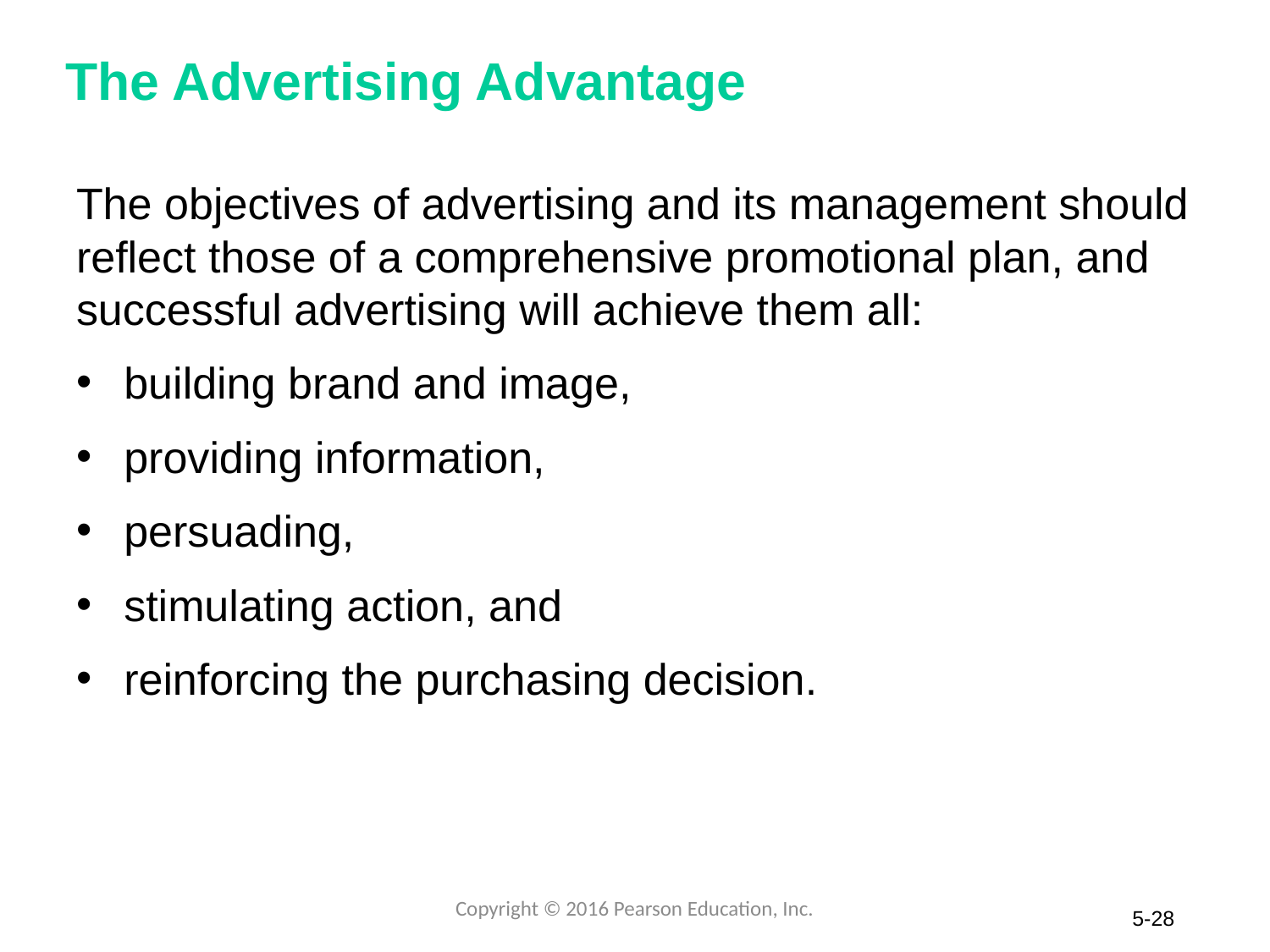

# The Advertising Advantage
The objectives of advertising and its management should reflect those of a comprehensive promotional plan, and successful advertising will achieve them all:

building brand and image,

providing information,

persuading,

stimulating action, and

reinforcing the purchasing decision.
Copyright © 2016 Pearson Education, Inc.